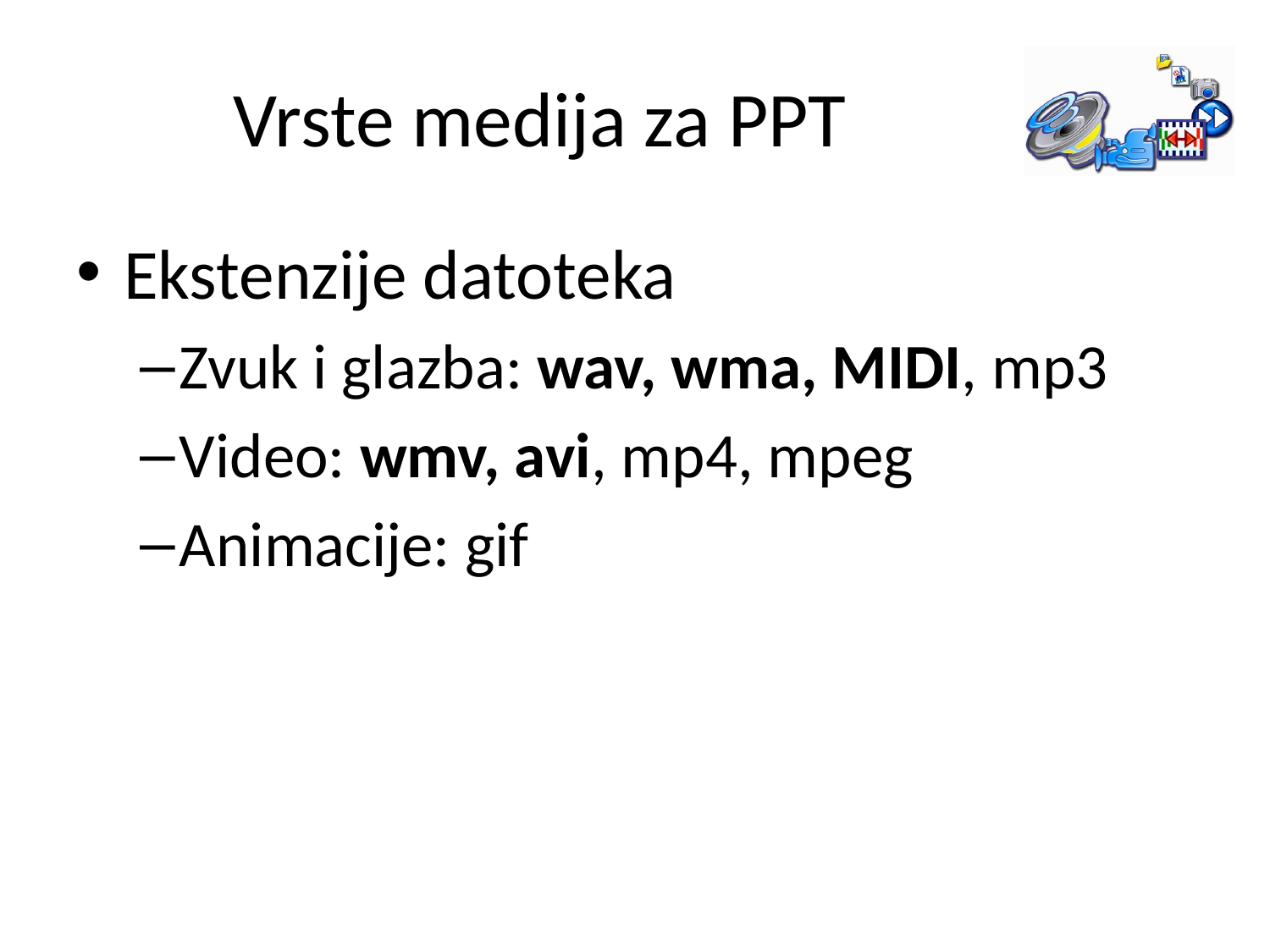

# Vrste medija za PPT
Ekstenzije datoteka
Zvuk i glazba: wav, wma, MIDI, mp3
Video: wmv, avi, mp4, mpeg
Animacije: gif